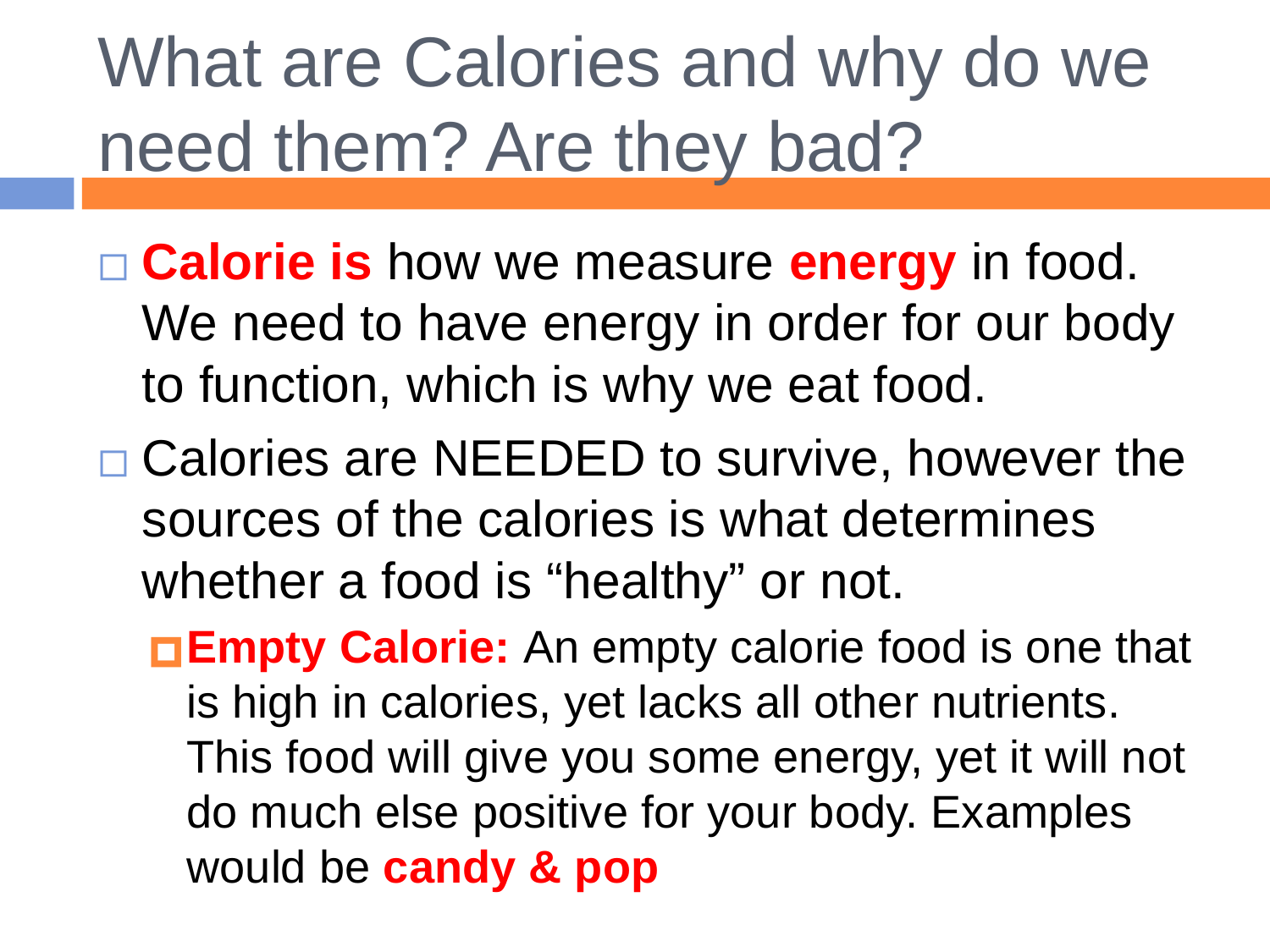

# What are Calories and why do we need them? Are they bad?
Calorie is how we measure energy in food.  We need to have energy in order for our body to function, which is why we eat food.
Calories are NEEDED to survive, however the sources of the calories is what determines whether a food is “healthy” or not.
Empty Calorie: An empty calorie food is one that is high in calories, yet lacks all other nutrients.  This food will give you some energy, yet it will not do much else positive for your body. Examples would be candy & pop